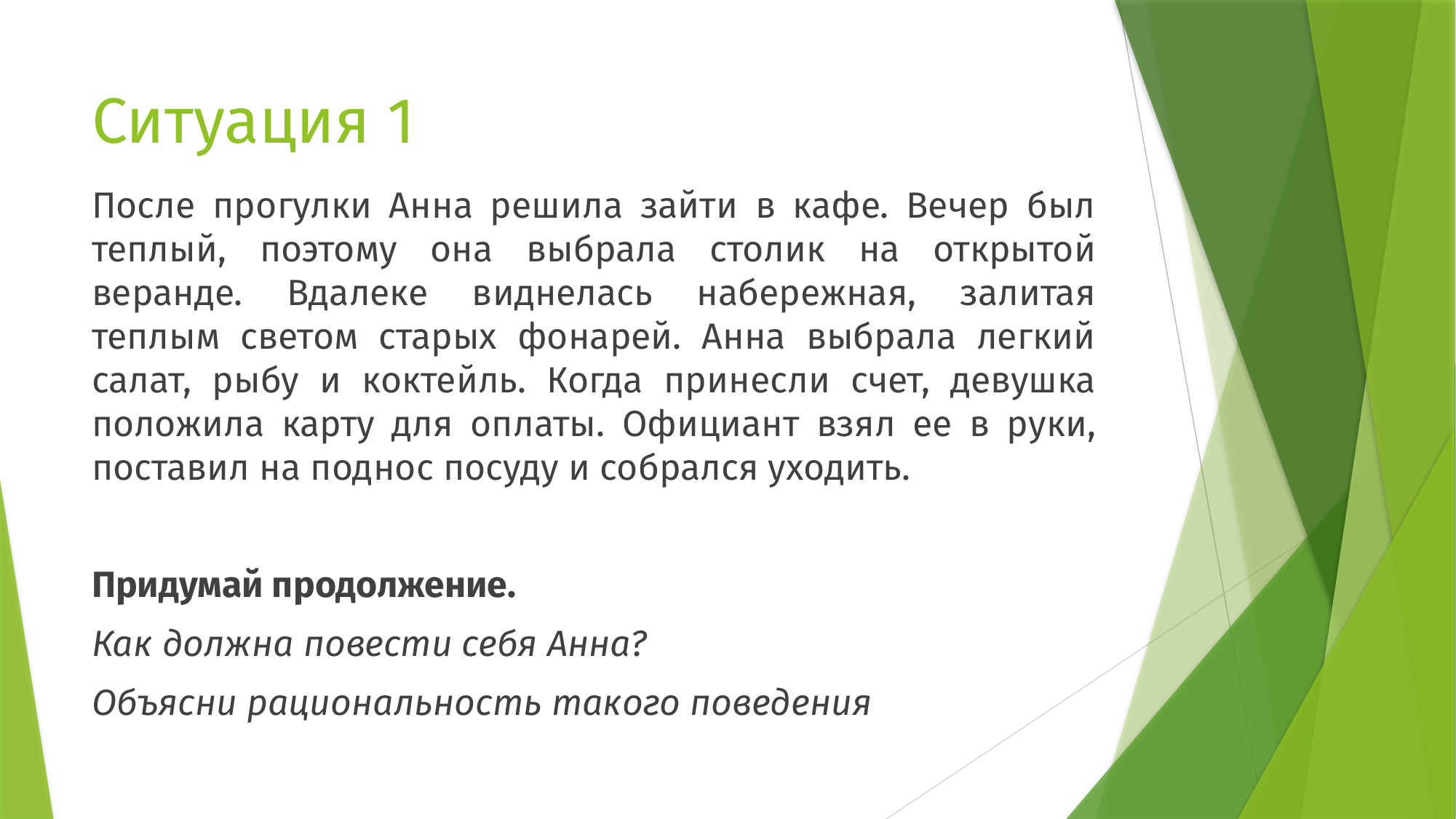

# Ситуация 1
После прогулки Анна решила зайти в кафе. Вечер был теплый, поэтому она выбрала столик на открытой веранде. Вдалеке виднелась набережная, залитая теплым светом старых фонарей. Анна выбрала легкий салат, рыбу и коктейль. Когда принесли счет, девушка положила карту для оплаты. Официант взял ее в руки, поставил на поднос посуду и собрался уходить.

Придумай продолжение.
Как должна повести себя Анна?
Объясни рациональность такого поведения